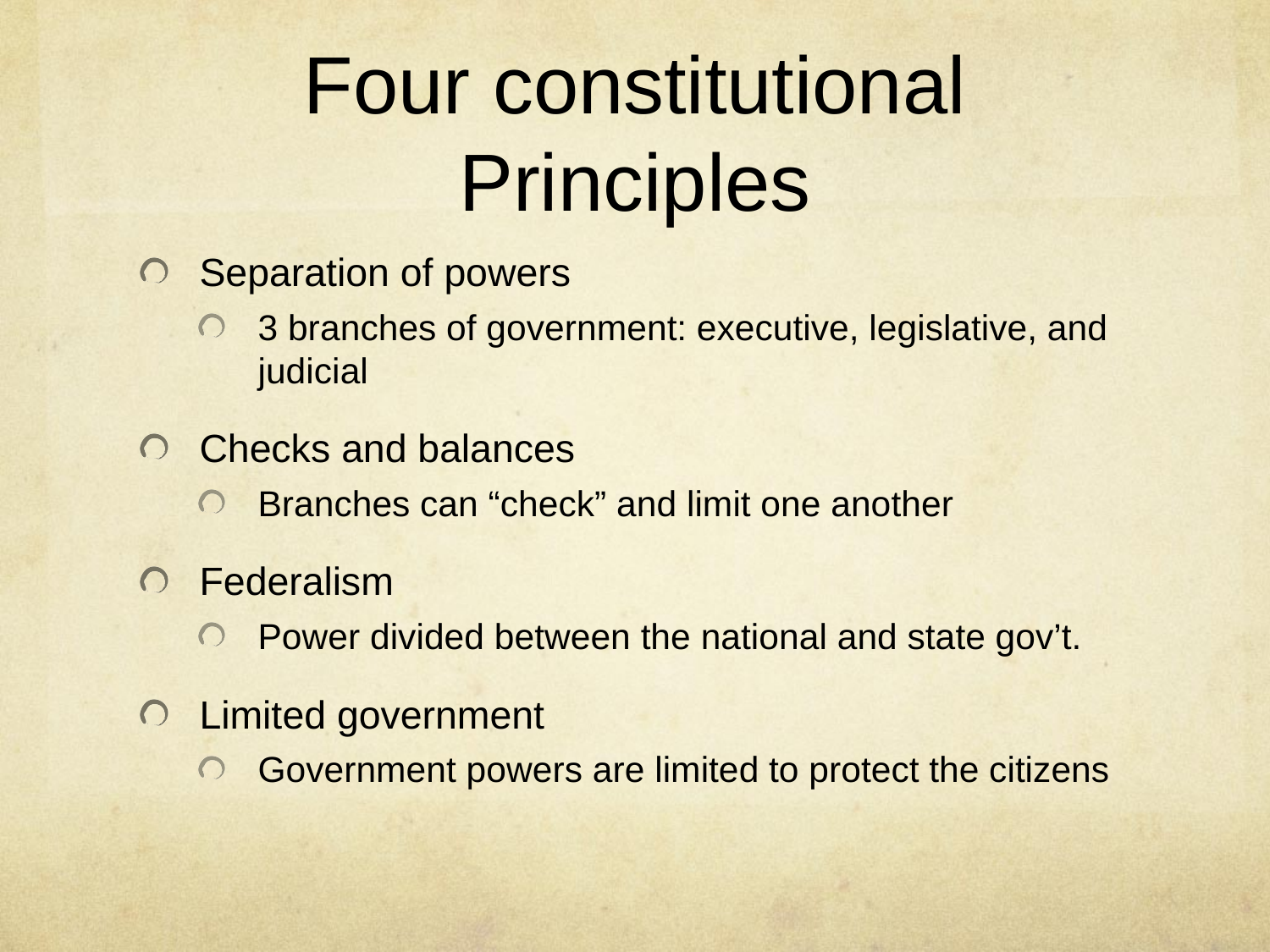

# Four constitutional Principles
Separation of powers
3 branches of government: executive, legislative, and judicial
Checks and balances
Branches can “check” and limit one another
Federalism
Power divided between the national and state gov’t.
Limited government
Government powers are limited to protect the citizens